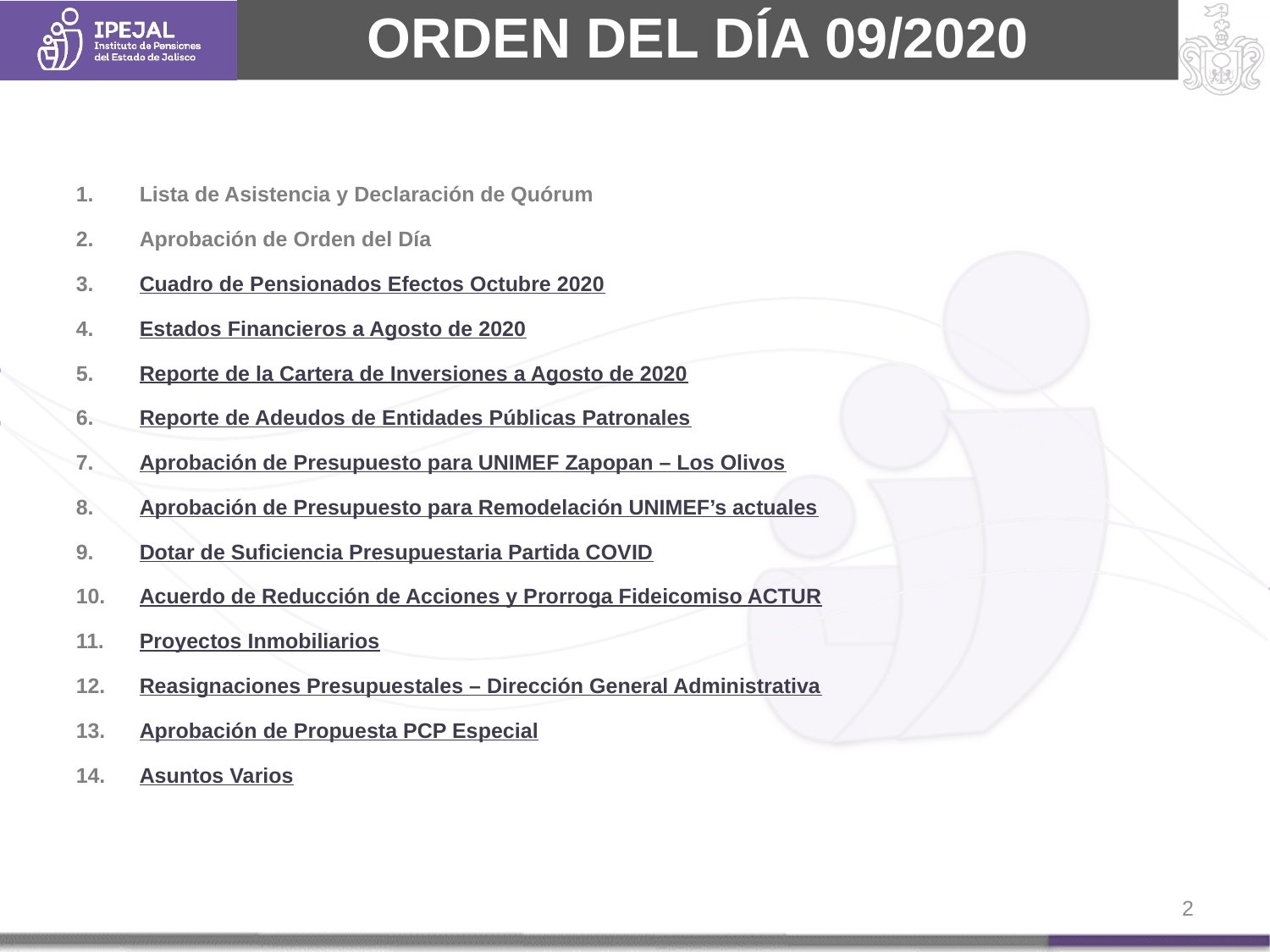

# ORDEN DEL DÍA 09/2020
Lista de Asistencia y Declaración de Quórum
Aprobación de Orden del Día
Cuadro de Pensionados Efectos Octubre 2020
Estados Financieros a Agosto de 2020
Reporte de la Cartera de Inversiones a Agosto de 2020
Reporte de Adeudos de Entidades Públicas Patronales
Aprobación de Presupuesto para UNIMEF Zapopan – Los Olivos
Aprobación de Presupuesto para Remodelación UNIMEF’s actuales
Dotar de Suficiencia Presupuestaria Partida COVID
Acuerdo de Reducción de Acciones y Prorroga Fideicomiso ACTUR
Proyectos Inmobiliarios
Reasignaciones Presupuestales – Dirección General Administrativa
Aprobación de Propuesta PCP Especial
Asuntos Varios

2